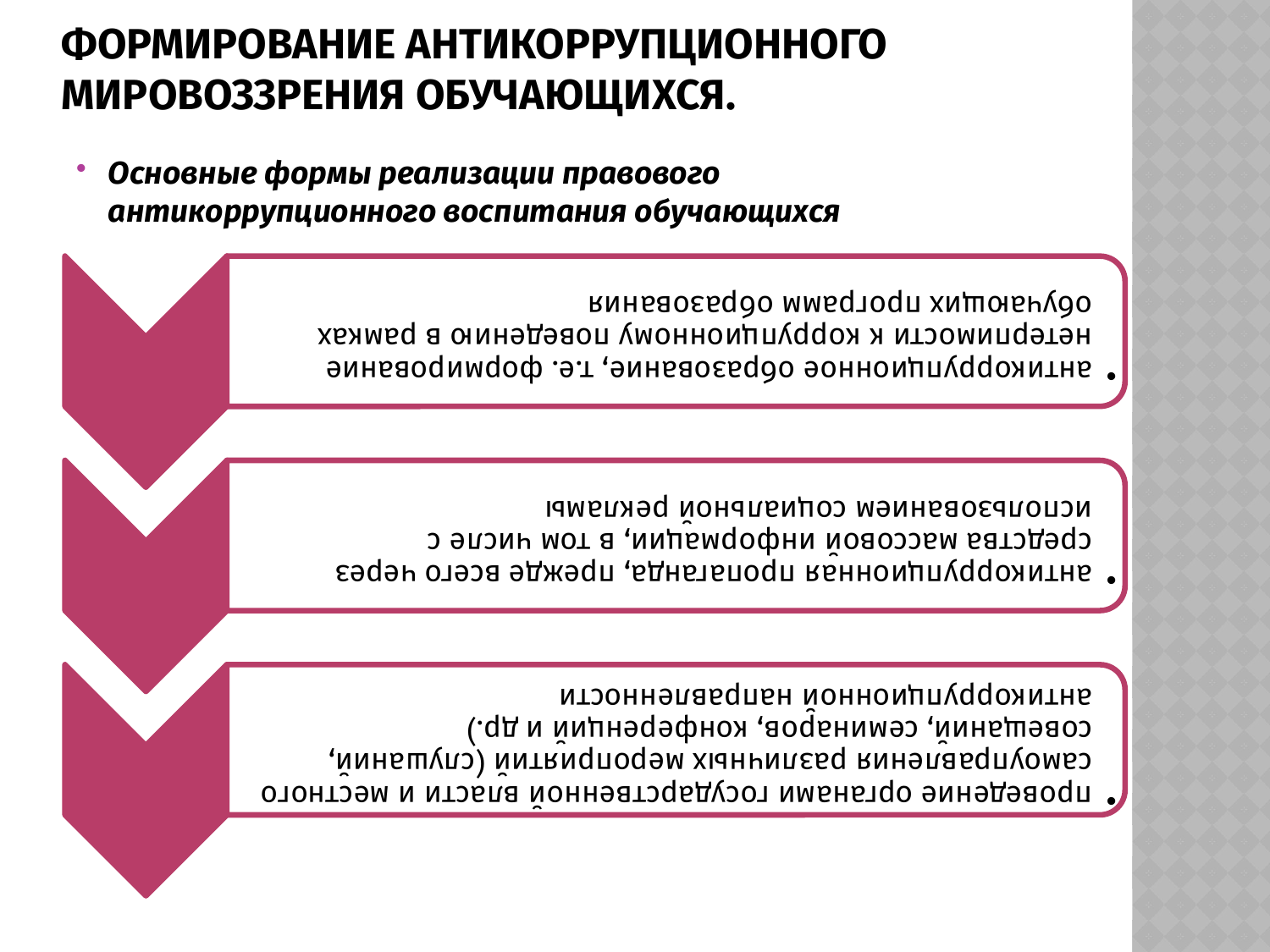

# Формирование антикоррупционного мировоззрения обучающихся.
Основные формы реализации правового антикоррупционного воспитания обучающихся

антикоррупционное образование, т.е. формирование нетерпимости к коррупционному поведению в рамках обучающих программ образования

антикоррупционная пропаганда, прежде всего через средства массовой информации, в том числе с использованием социальной рекламы

проведение органами государственной власти и местного самоуправления различных мероприятий (слушаний, совещаний, семинаров, конференций и др.) антикоррупционной направленности